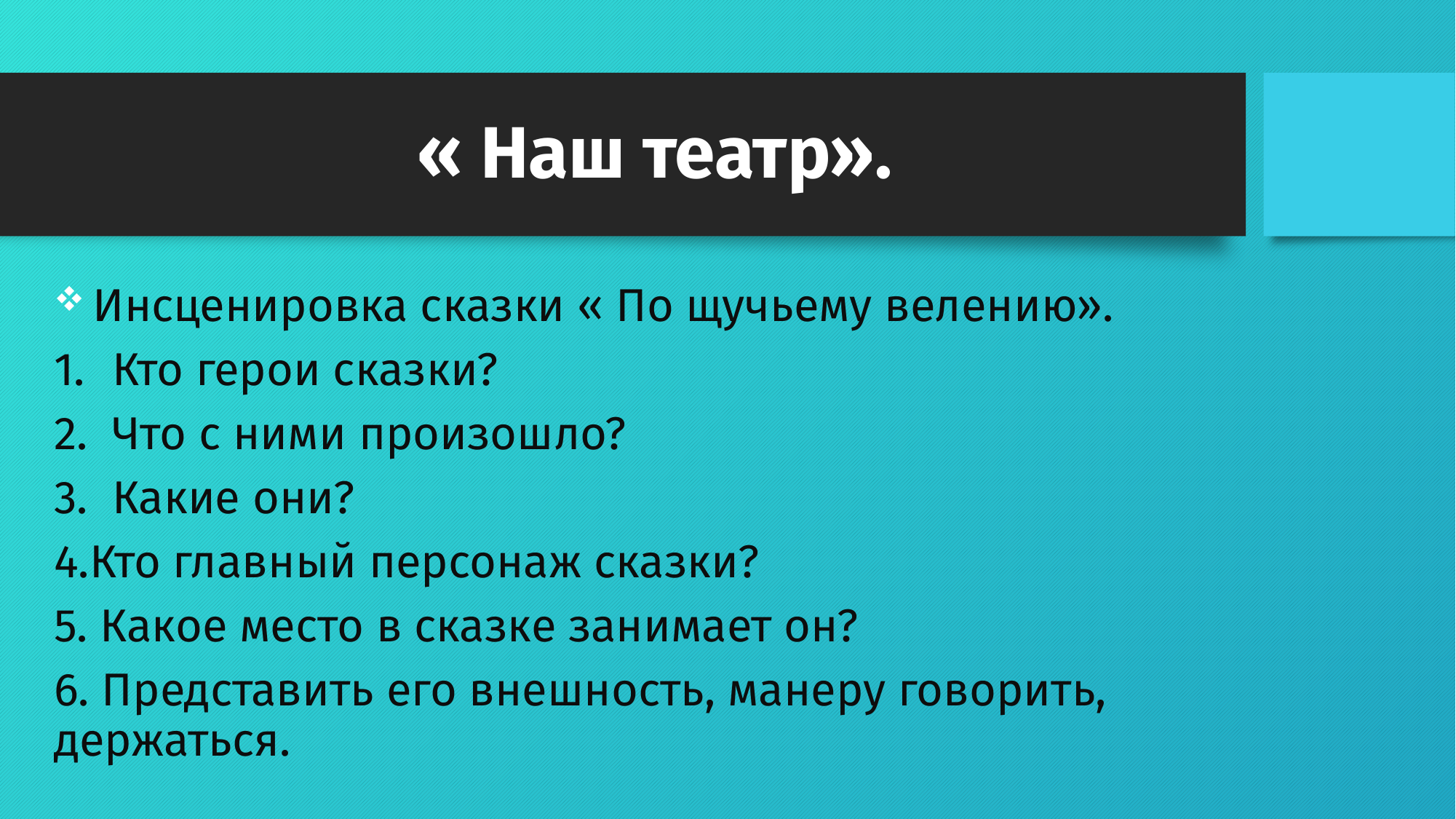

# « Наш театр».
 Инсценировка сказки « По щучьему велению».
Кто герои сказки?
Что с ними произошло?
Какие они?
4.Кто главный персонаж сказки?
5. Какое место в сказке занимает он?
6. Представить его внешность, манеру говорить, держаться.